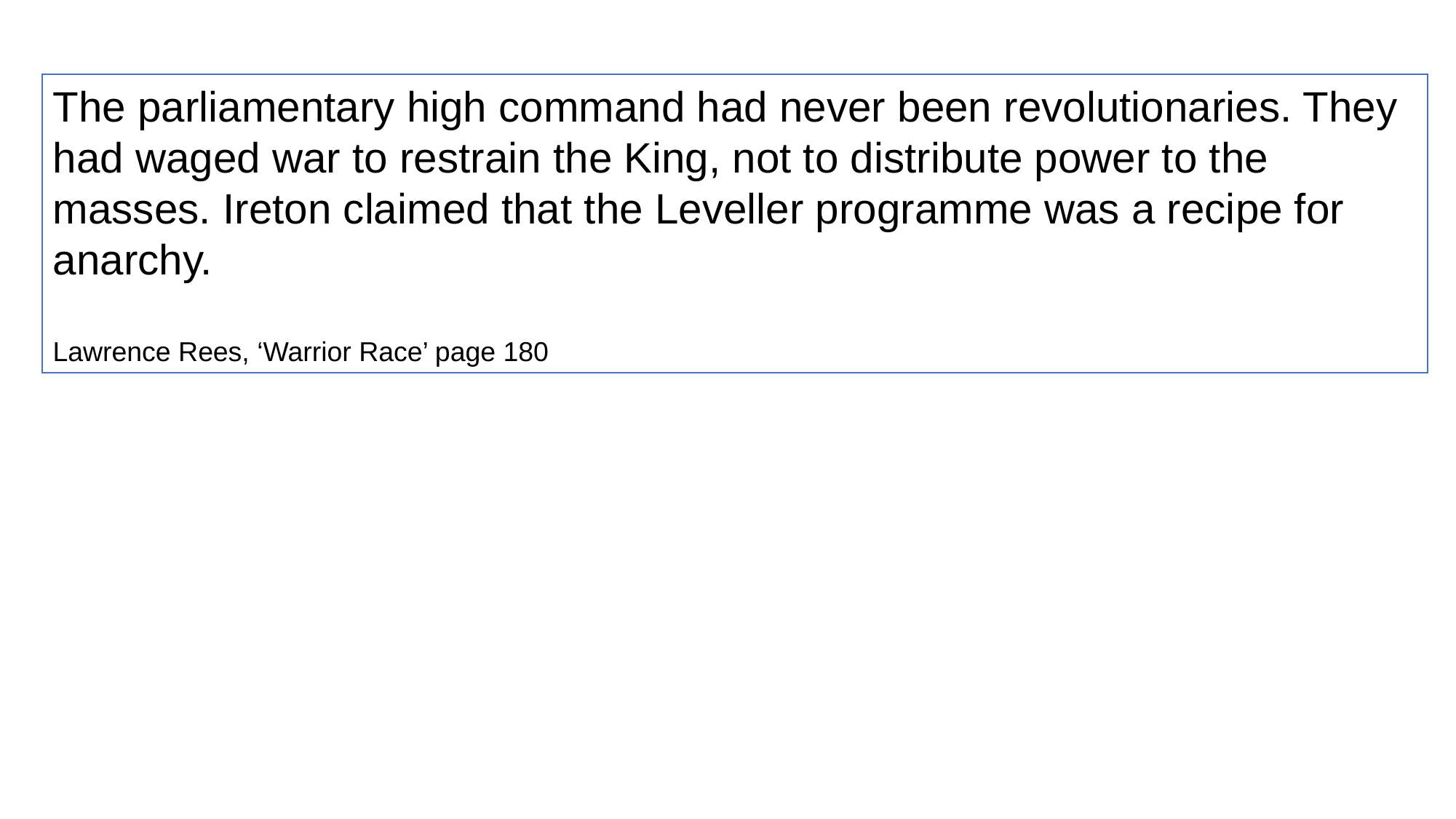

The parliamentary high command had never been revolutionaries. They had waged war to restrain the King, not to distribute power to the masses. Ireton claimed that the Leveller programme was a recipe for anarchy.

Lawrence Rees, ‘Warrior Race’ page 180